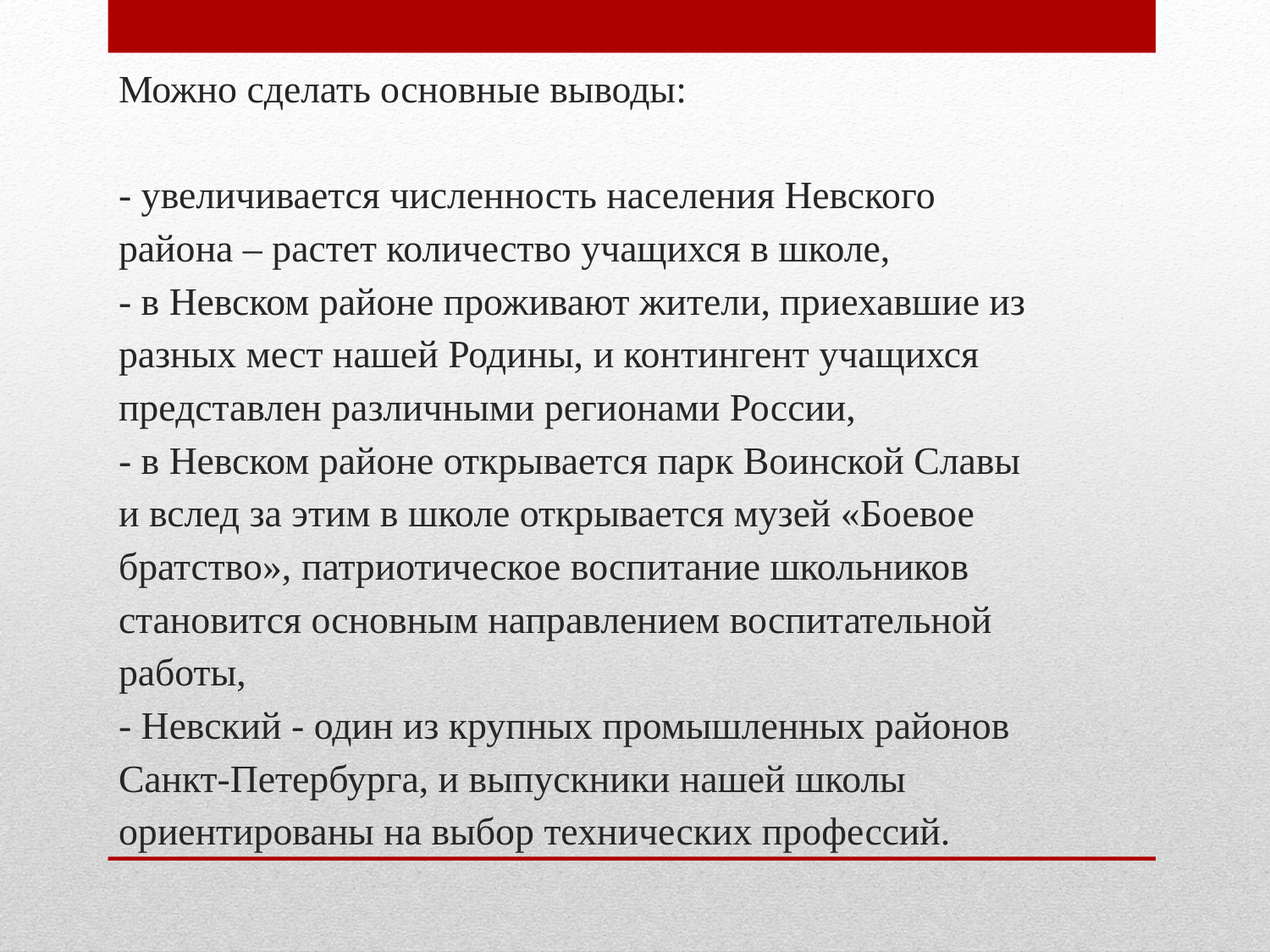

# Можно сделать основные выводы: - увеличивается численность населения Невского района – растет количество учащихся в школе, - в Невском районе проживают жители, приехавшие из разных мест нашей Родины, и контингент учащихся представлен различными регионами России, - в Невском районе открывается парк Воинской Славы и вслед за этим в школе открывается музей «Боевое братство», патриотическое воспитание школьников становится основным направлением воспитательной работы, - Невский - один из крупных промышленных районов Санкт-Петербурга, и выпускники нашей школы ориентированы на выбор технических профессий.